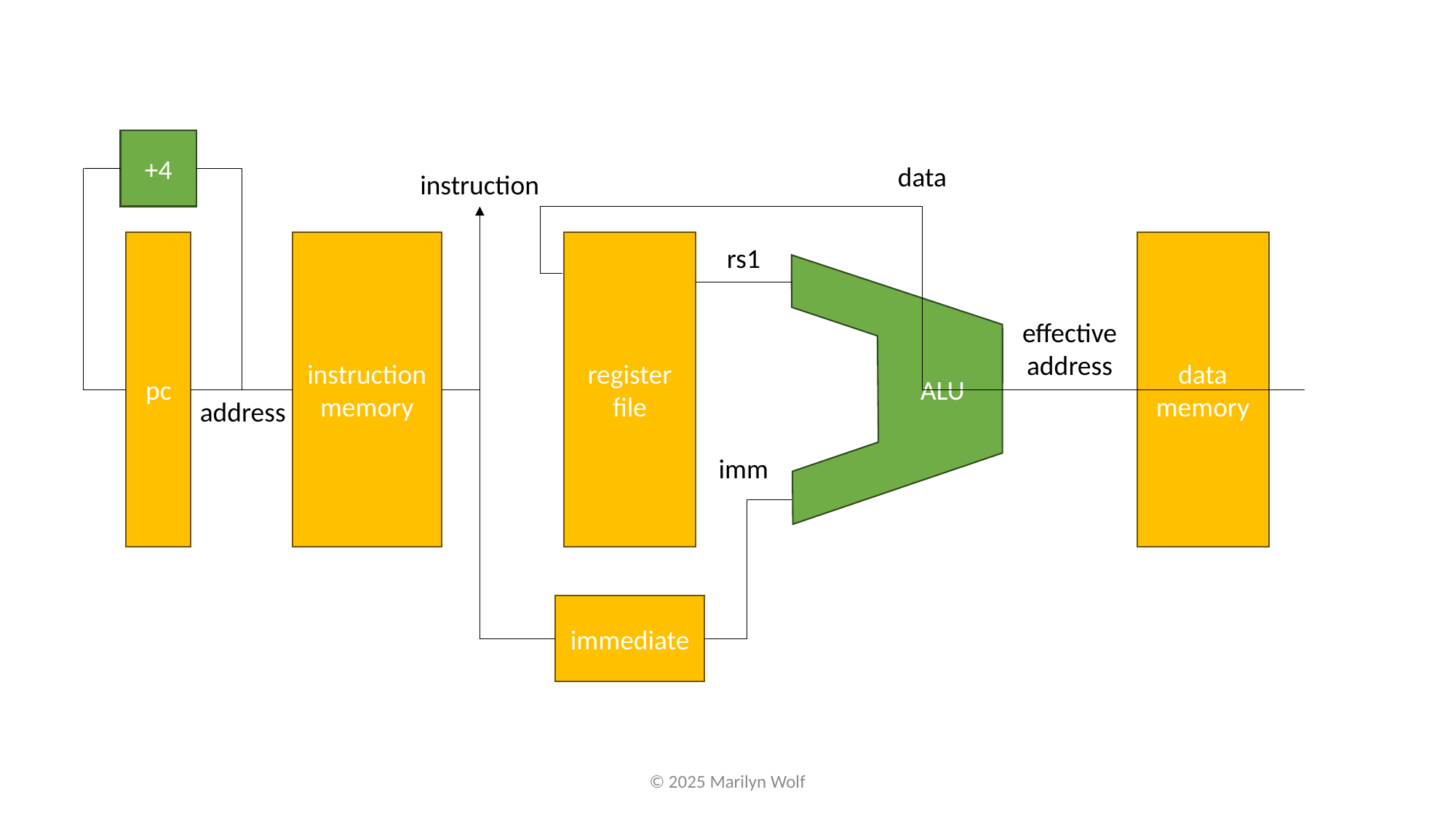

+4
data
instruction
pc
instruction memory
register file
data memory
rs1

effective
address
ALU
address
imm
immediate
© 2025 Marilyn Wolf